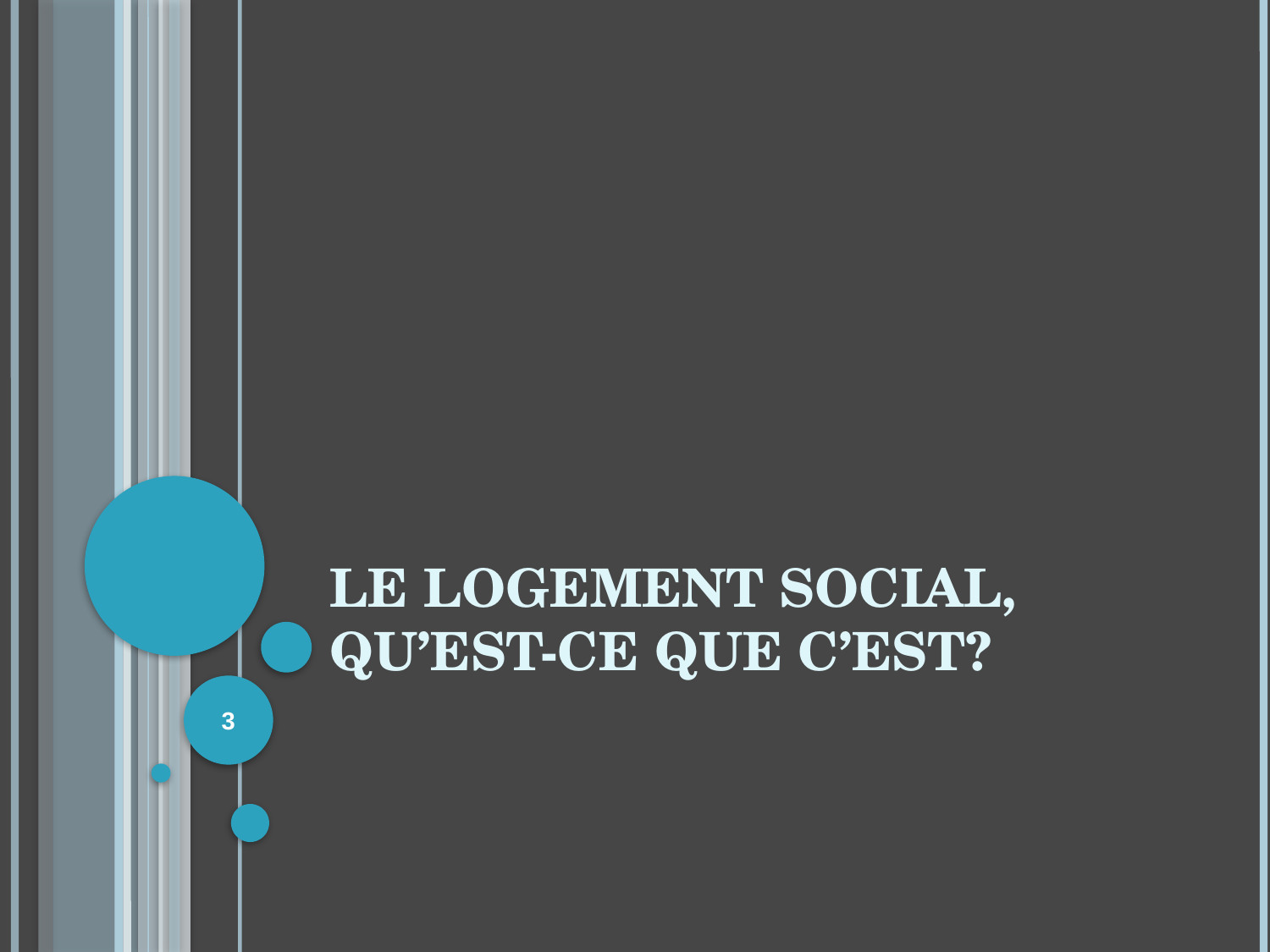

# Le logement social, Qu’est-ce que c’est?
3